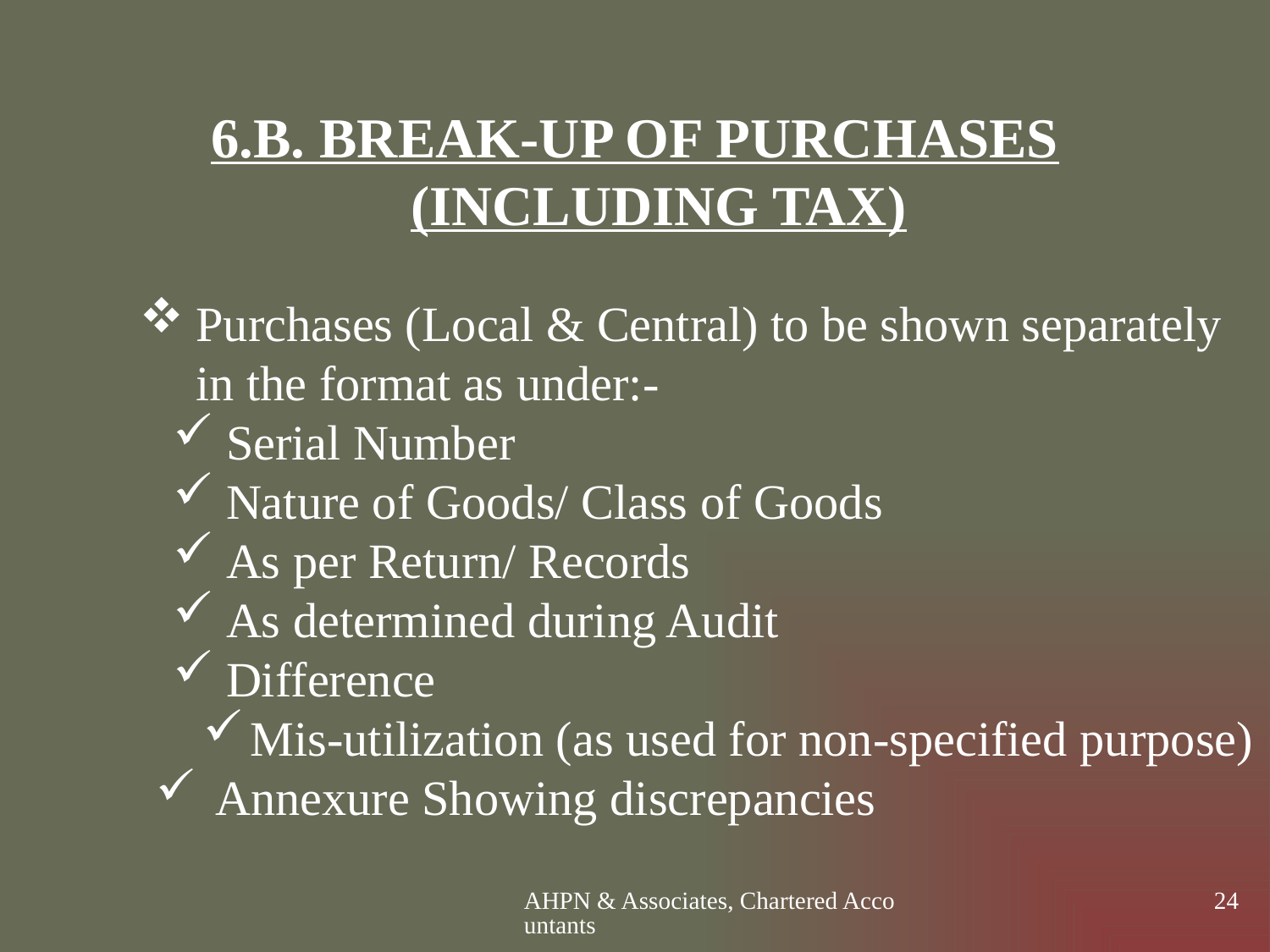

6.B. BREAK-UP OF PURCHASES (INCLUDING TAX)
Purchases (Local & Central) to be shown separately in the format as under:-
 Serial Number
 Nature of Goods/ Class of Goods
 As per Return/ Records
 As determined during Audit
 Difference
Mis-utilization (as used for non-specified purpose)
 Annexure Showing discrepancies
AHPN & Associates, Chartered Accountants
24